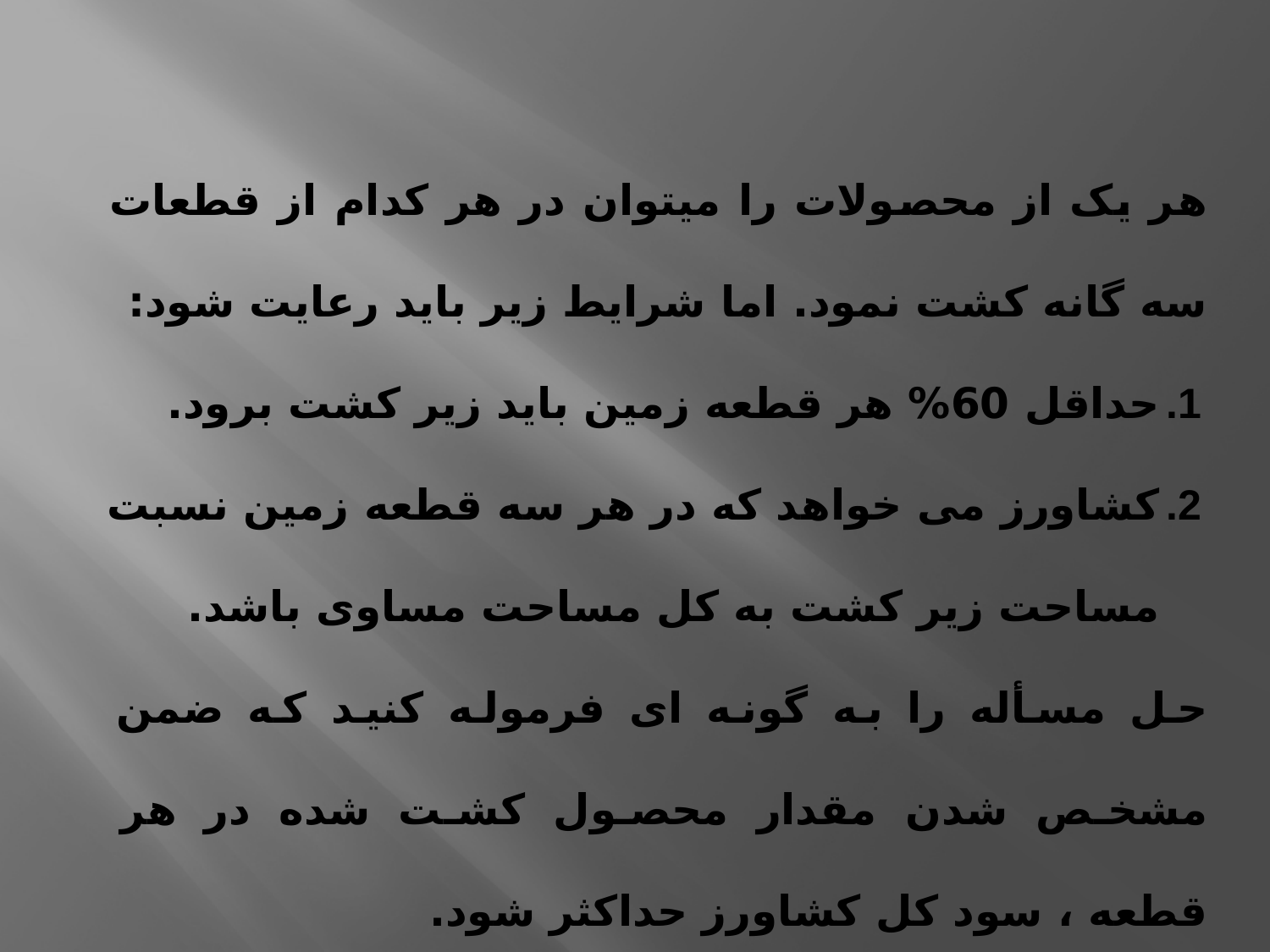

هر یک از محصولات را میتوان در هر کدام از قطعات سه گانه کشت نمود. اما شرایط زیر باید رعایت شود:
حداقل 60% هر قطعه زمین باید زیر کشت برود.
کشاورز می خواهد که در هر سه قطعه زمین نسبت مساحت زیر کشت به کل مساحت مساوی باشد.
حل مسأله را به گونه ای فرموله کنید که ضمن مشخص شدن مقدار محصول کشت شده در هر قطعه ، سود کل کشاورز حداکثر شود.